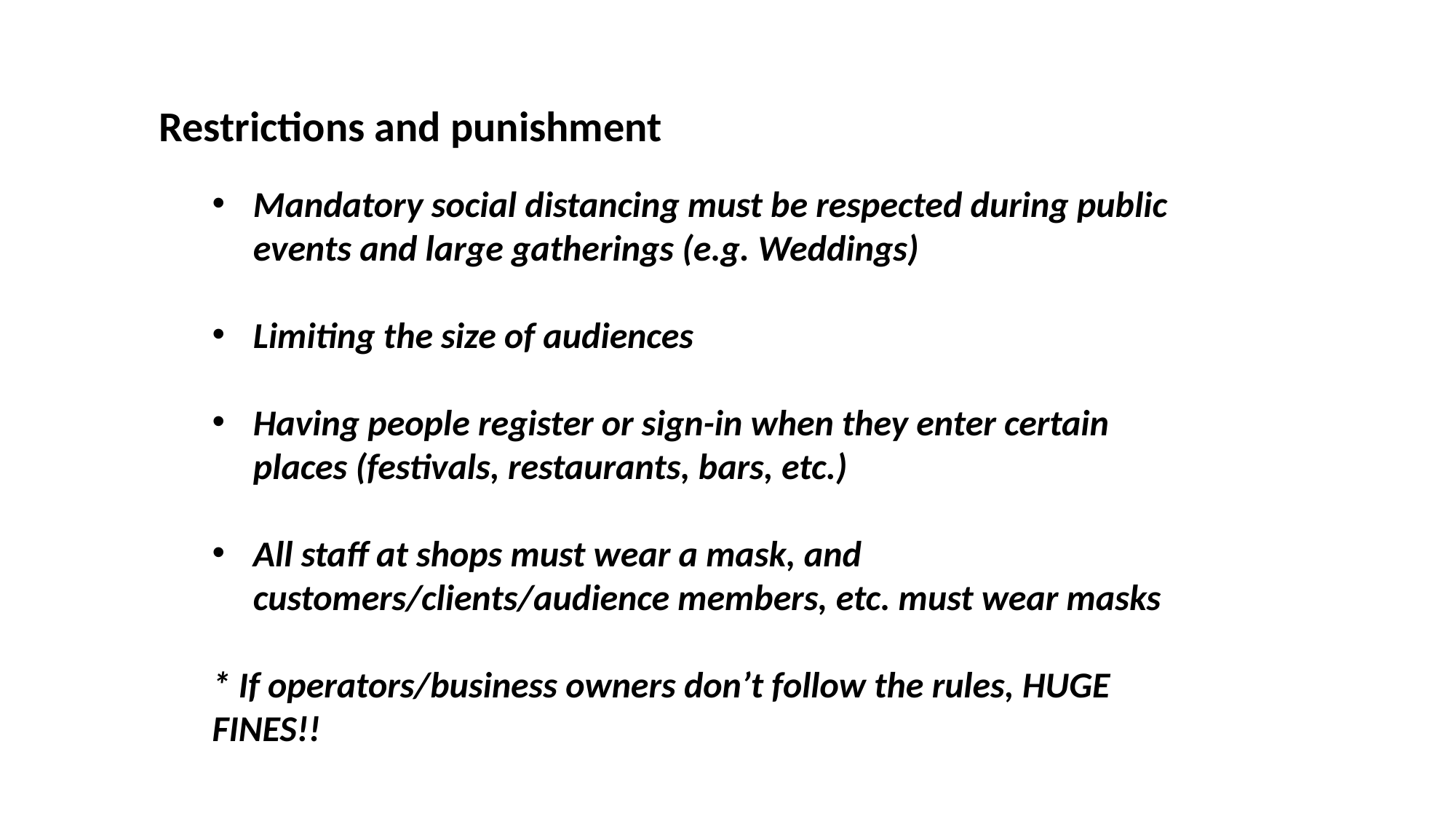

Restrictions and punishment
Mandatory social distancing must be respected during public events and large gatherings (e.g. Weddings)

Limiting the size of audiences

Having people register or sign-in when they enter certain places (festivals, restaurants, bars, etc.)

All staff at shops must wear a mask, and customers/clients/audience members, etc. must wear masks

* If operators/business owners don’t follow the rules, HUGE FINES!!